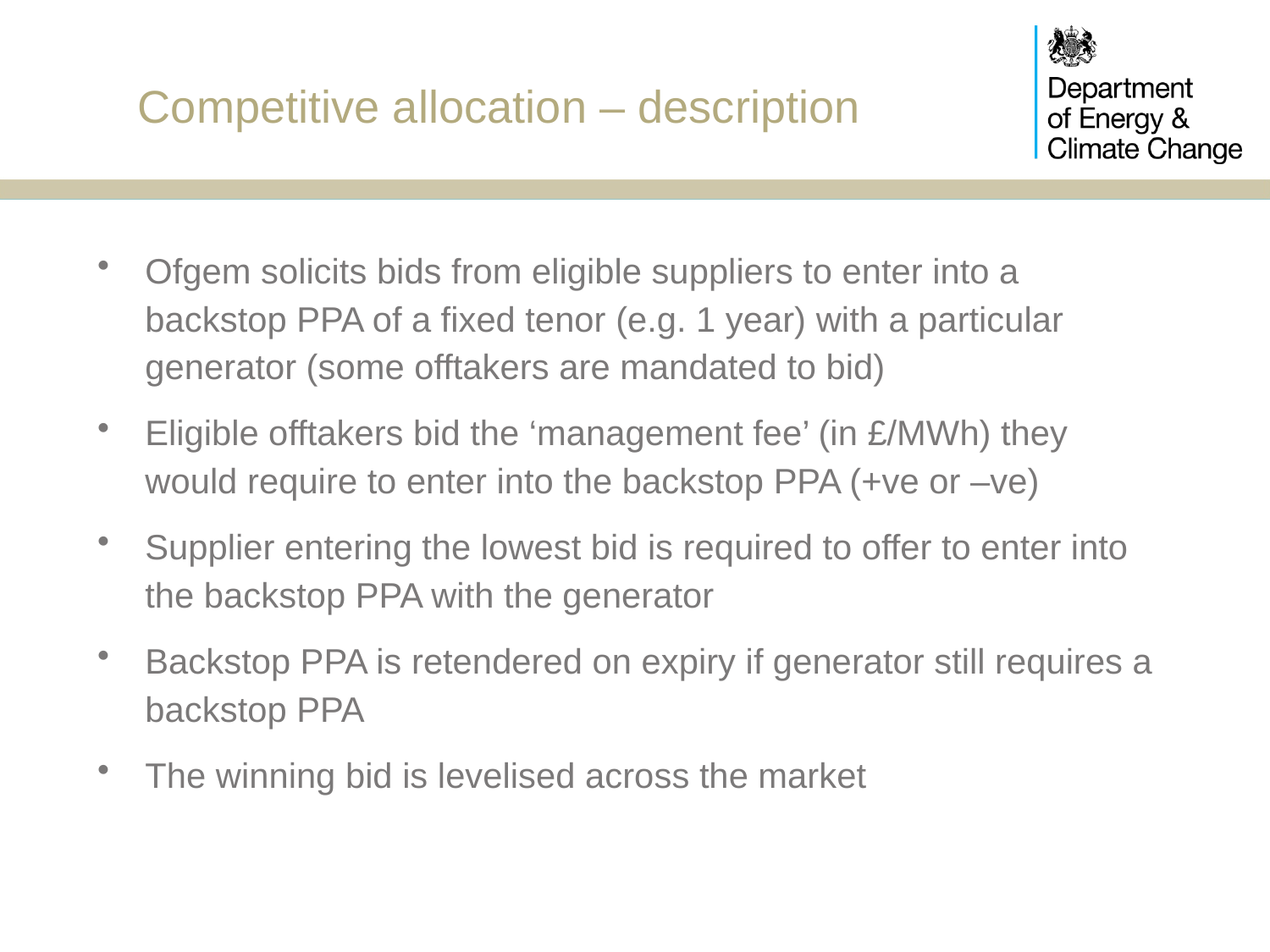

# Competitive allocation – description
Ofgem solicits bids from eligible suppliers to enter into a backstop PPA of a fixed tenor (e.g. 1 year) with a particular generator (some offtakers are mandated to bid)
Eligible offtakers bid the ‘management fee’ (in £/MWh) they would require to enter into the backstop PPA (+ve or –ve)
Supplier entering the lowest bid is required to offer to enter into the backstop PPA with the generator
Backstop PPA is retendered on expiry if generator still requires a backstop PPA
The winning bid is levelised across the market